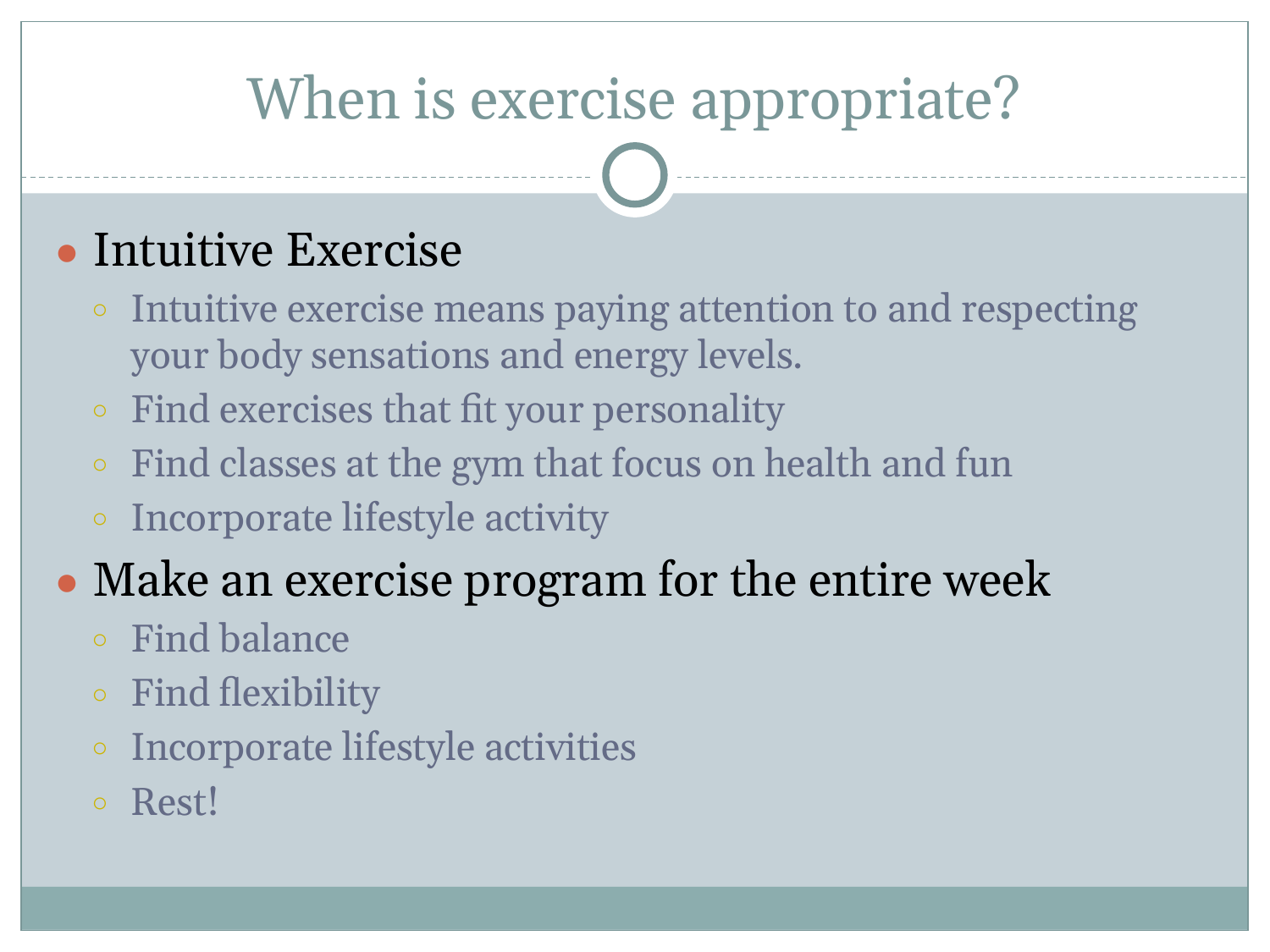

# When is exercise appropriate?
Intuitive Exercise
Intuitive exercise means paying attention to and respecting your body sensations and energy levels.
Find exercises that fit your personality
Find classes at the gym that focus on health and fun
Incorporate lifestyle activity
Make an exercise program for the entire week
Find balance
Find flexibility
Incorporate lifestyle activities
Rest!